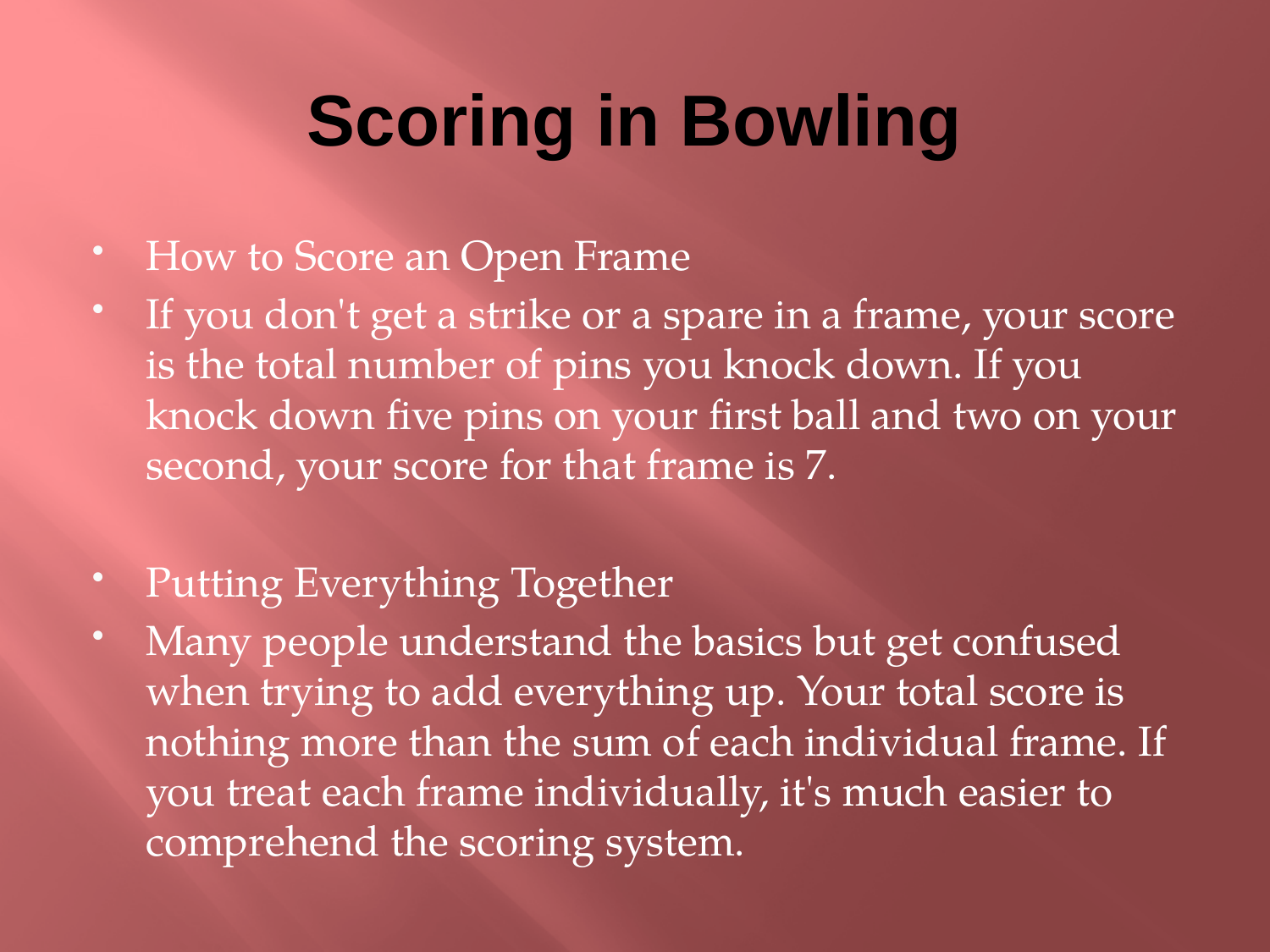

# Scoring in Bowling
How to Score an Open Frame
If you don't get a strike or a spare in a frame, your score is the total number of pins you knock down. If you knock down five pins on your first ball and two on your second, your score for that frame is 7.

Putting Everything Together
Many people understand the basics but get confused when trying to add everything up. Your total score is nothing more than the sum of each individual frame. If you treat each frame individually, it's much easier to comprehend the scoring system.